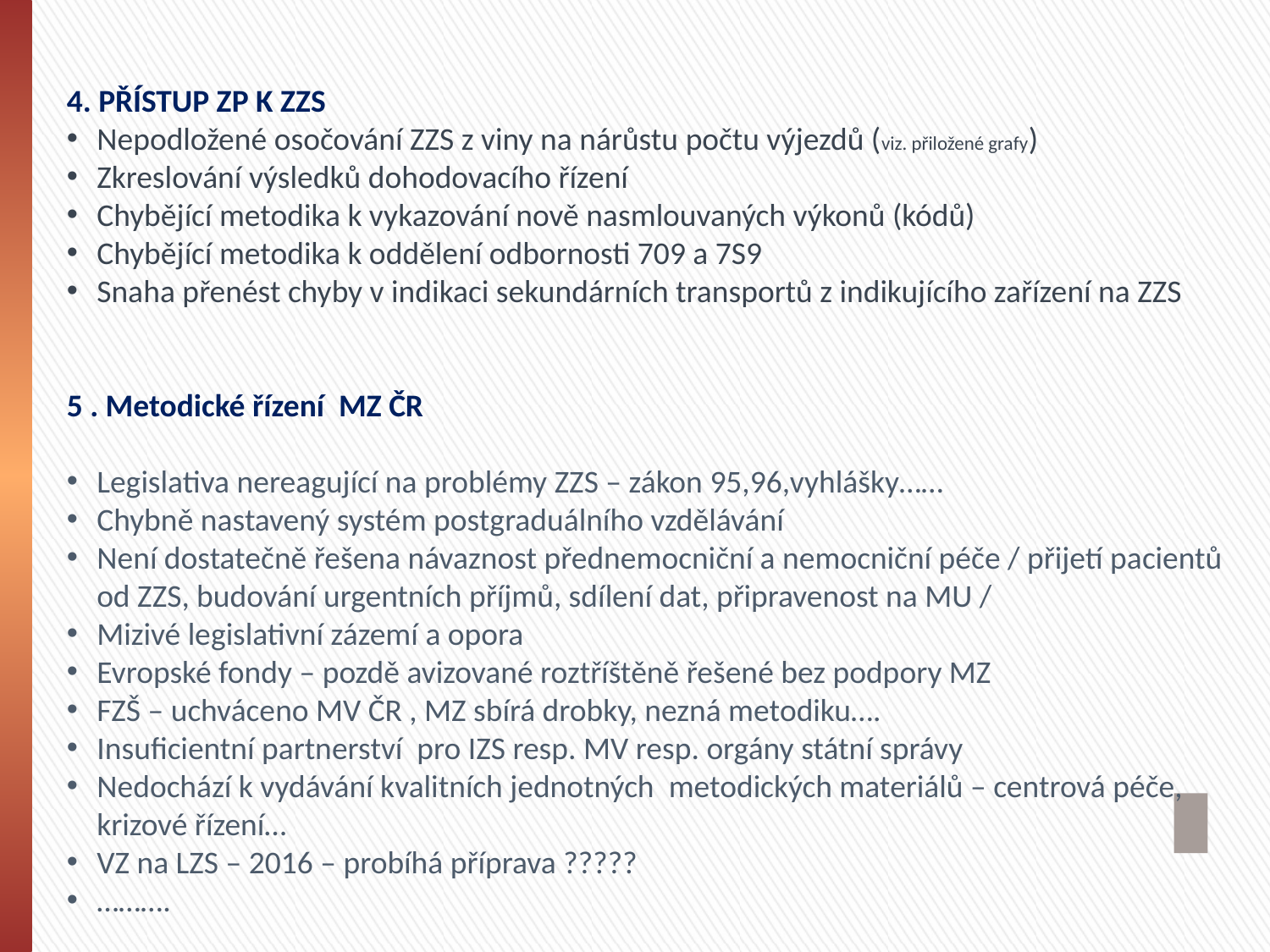

4. PŘÍSTUP ZP K ZZS
Nepodložené osočování ZZS z viny na nárůstu počtu výjezdů (viz. přiložené grafy)
Zkreslování výsledků dohodovacího řízení
Chybějící metodika k vykazování nově nasmlouvaných výkonů (kódů)
Chybějící metodika k oddělení odbornosti 709 a 7S9
Snaha přenést chyby v indikaci sekundárních transportů z indikujícího zařízení na ZZS

5 . Metodické řízení  MZ ČR

Legislativa nereagující na problémy ZZS – zákon 95,96,vyhlášky……
Chybně nastavený systém postgraduálního vzdělávání
Není dostatečně řešena návaznost přednemocniční a nemocniční péče / přijetí pacientů od ZZS, budování urgentních příjmů, sdílení dat, připravenost na MU /
Mizivé legislativní zázemí a opora
Evropské fondy – pozdě avizované roztříštěně řešené bez podpory MZ
FZŠ – uchváceno MV ČR , MZ sbírá drobky, nezná metodiku….
Insuficientní partnerství  pro IZS resp. MV resp. orgány státní správy
Nedochází k vydávání kvalitních jednotných  metodických materiálů – centrová péče, krizové řízení…
VZ na LZS – 2016 – probíhá příprava ?????
……….